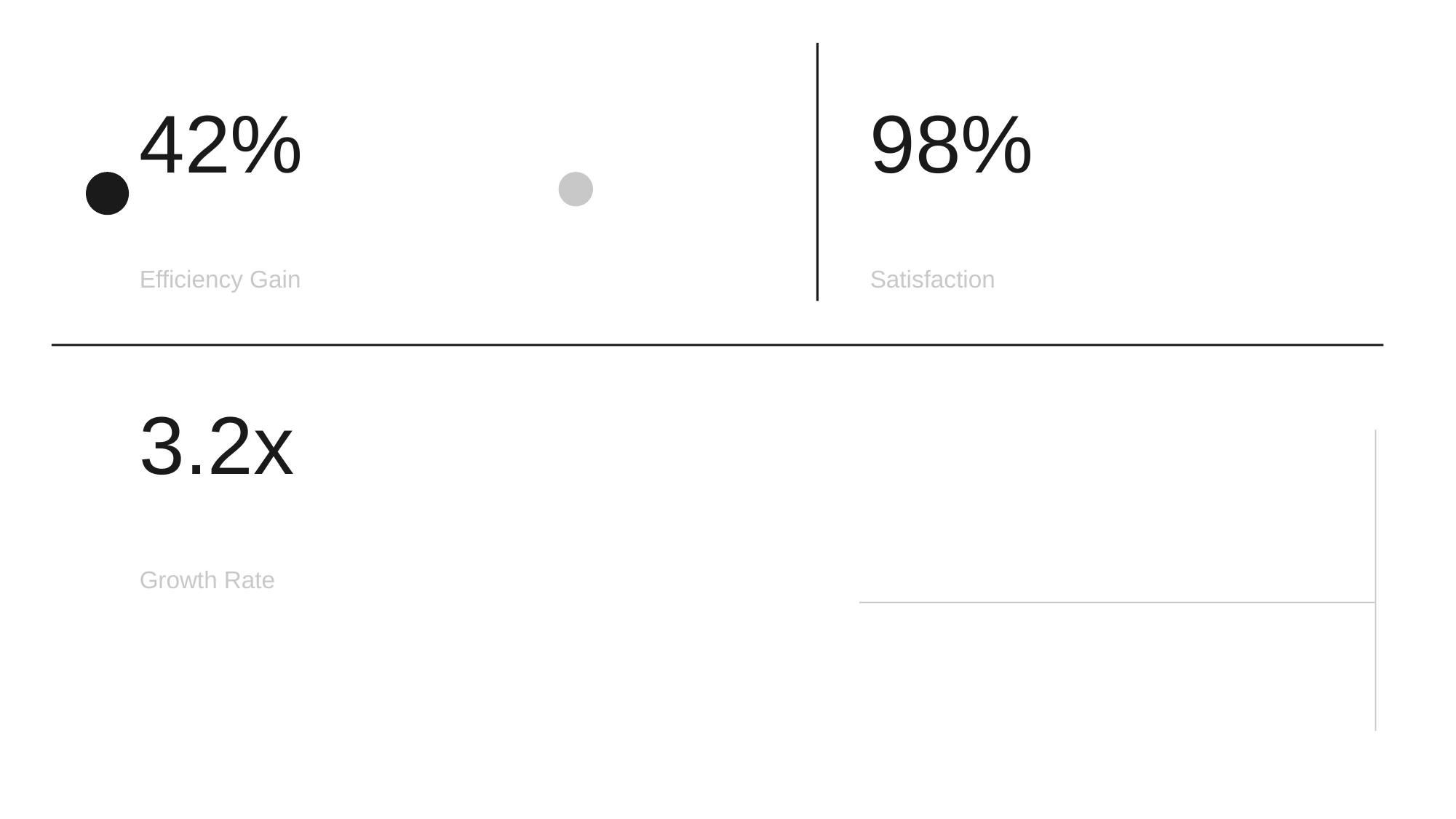

Design

42%
98%
Your Presentation Title

Efficiency Gain
Satisfaction
01

03
3.2x

Subtitle goes here
Growth Rate

Strategy
Growth
The Big Idea
Let's Connect
02
hello@company.com